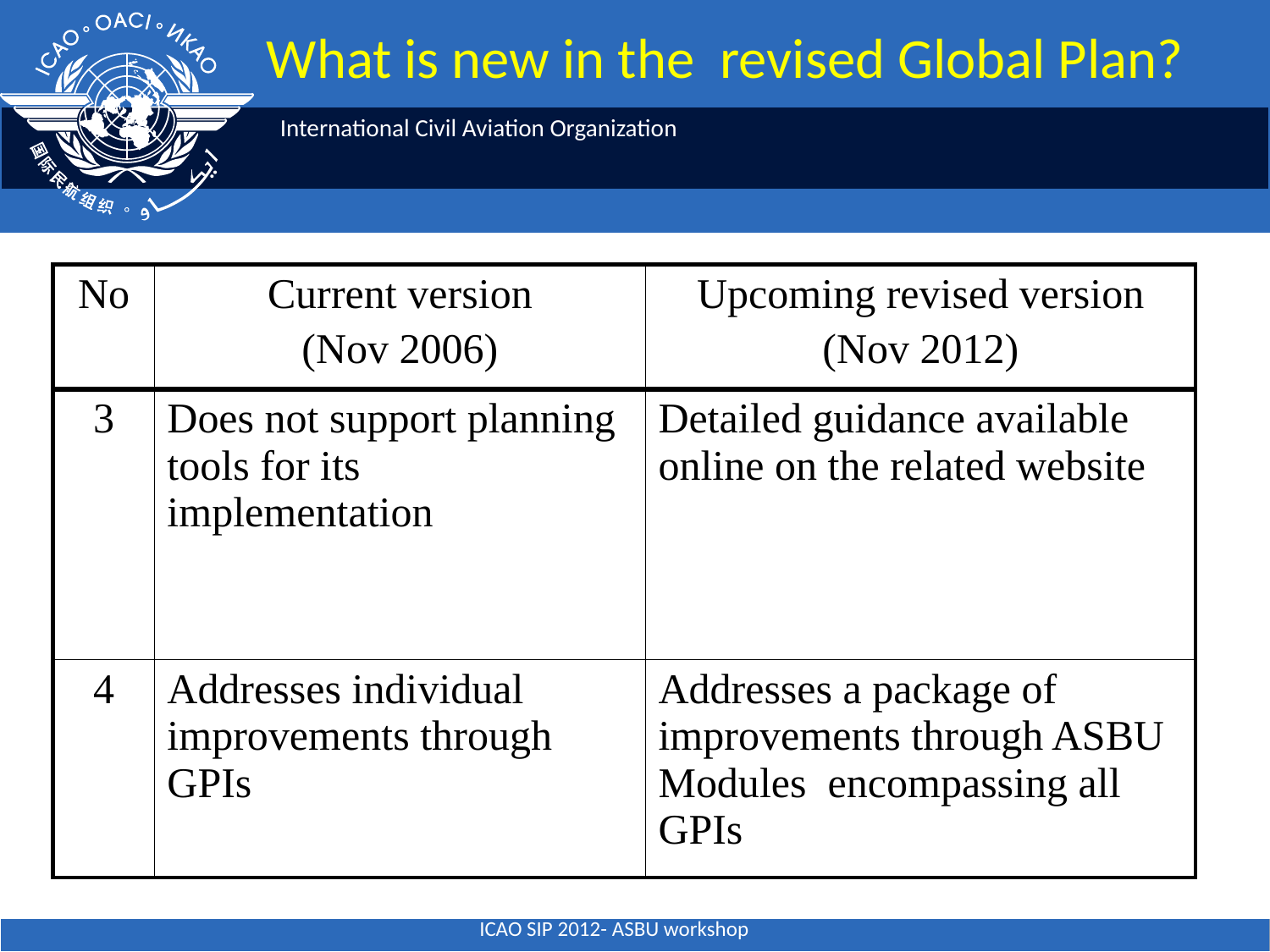

# What is new in the  revised Global Plan?
| No | Current version (Nov 2006) | Upcoming revised version (Nov 2012) |
| --- | --- | --- |
| 3 | Does not support planning tools for its implementation | Detailed guidance available online on the related website |
| 4 | Addresses individual improvements through GPIs | Addresses a package of improvements through ASBU Modules encompassing all GPIs |
ICAO SIP 2012- ASBU workshop